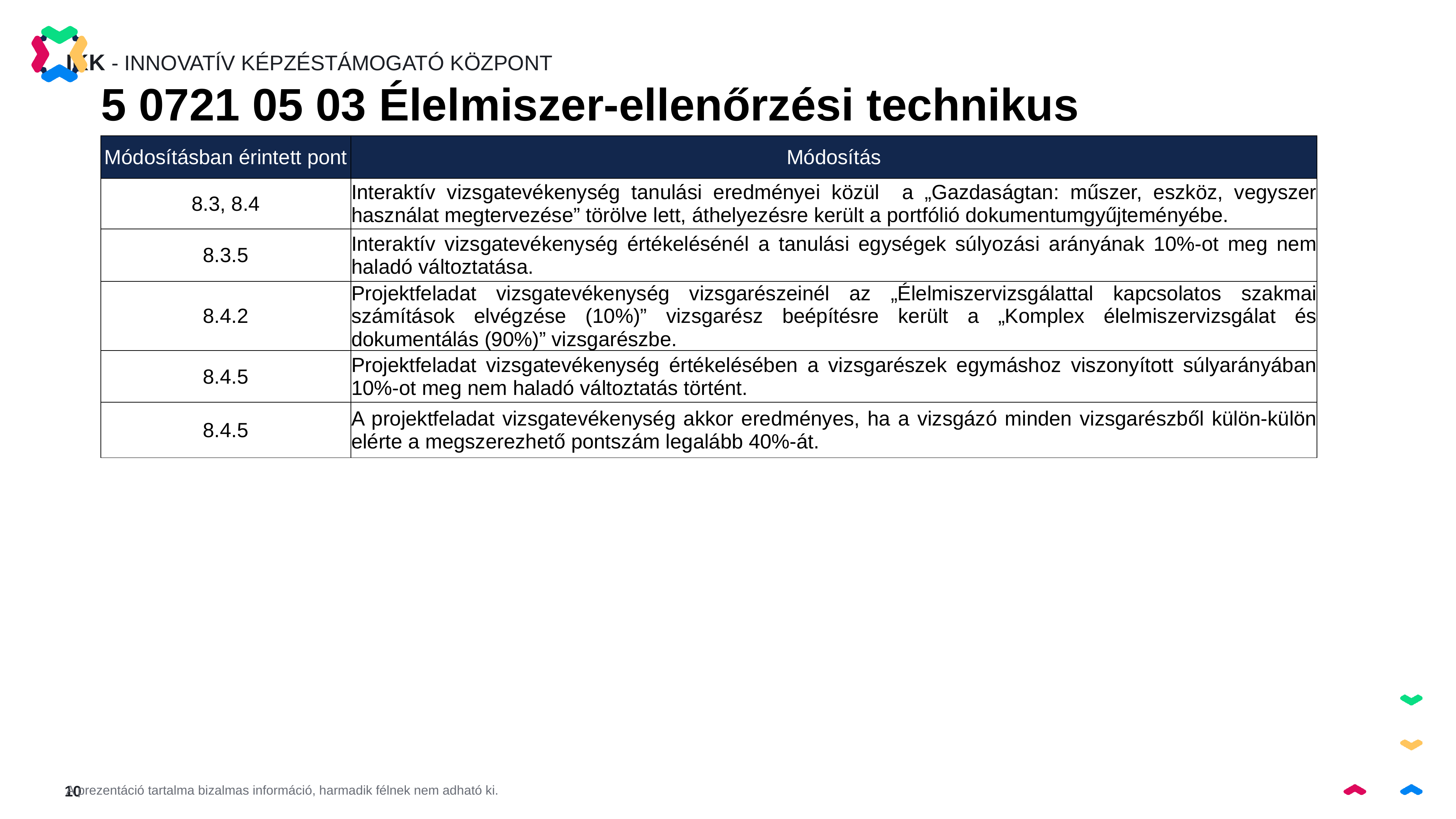

5 0721 05 03 Élelmiszer-ellenőrzési technikus
| Módosításban érintett pont | Módosítás |
| --- | --- |
| 8.3, 8.4 | Interaktív vizsgatevékenység tanulási eredményei közül a „Gazdaságtan: műszer, eszköz, vegyszer használat megtervezése” törölve lett, áthelyezésre került a portfólió dokumentumgyűjteményébe. |
| 8.3.5 | Interaktív vizsgatevékenység értékelésénél a tanulási egységek súlyozási arányának 10%-ot meg nem haladó változtatása. |
| 8.4.2 | Projektfeladat vizsgatevékenység vizsgarészeinél az „Élelmiszervizsgálattal kapcsolatos szakmai számítások elvégzése (10%)” vizsgarész beépítésre került a „Komplex élelmiszervizsgálat és dokumentálás (90%)” vizsgarészbe. |
| 8.4.5 | Projektfeladat vizsgatevékenység értékelésében a vizsgarészek egymáshoz viszonyított súlyarányában 10%-ot meg nem haladó változtatás történt. |
| 8.4.5 | A projektfeladat vizsgatevékenység akkor eredményes, ha a vizsgázó minden vizsgarészből külön-külön elérte a megszerezhető pontszám legalább 40%-át. |